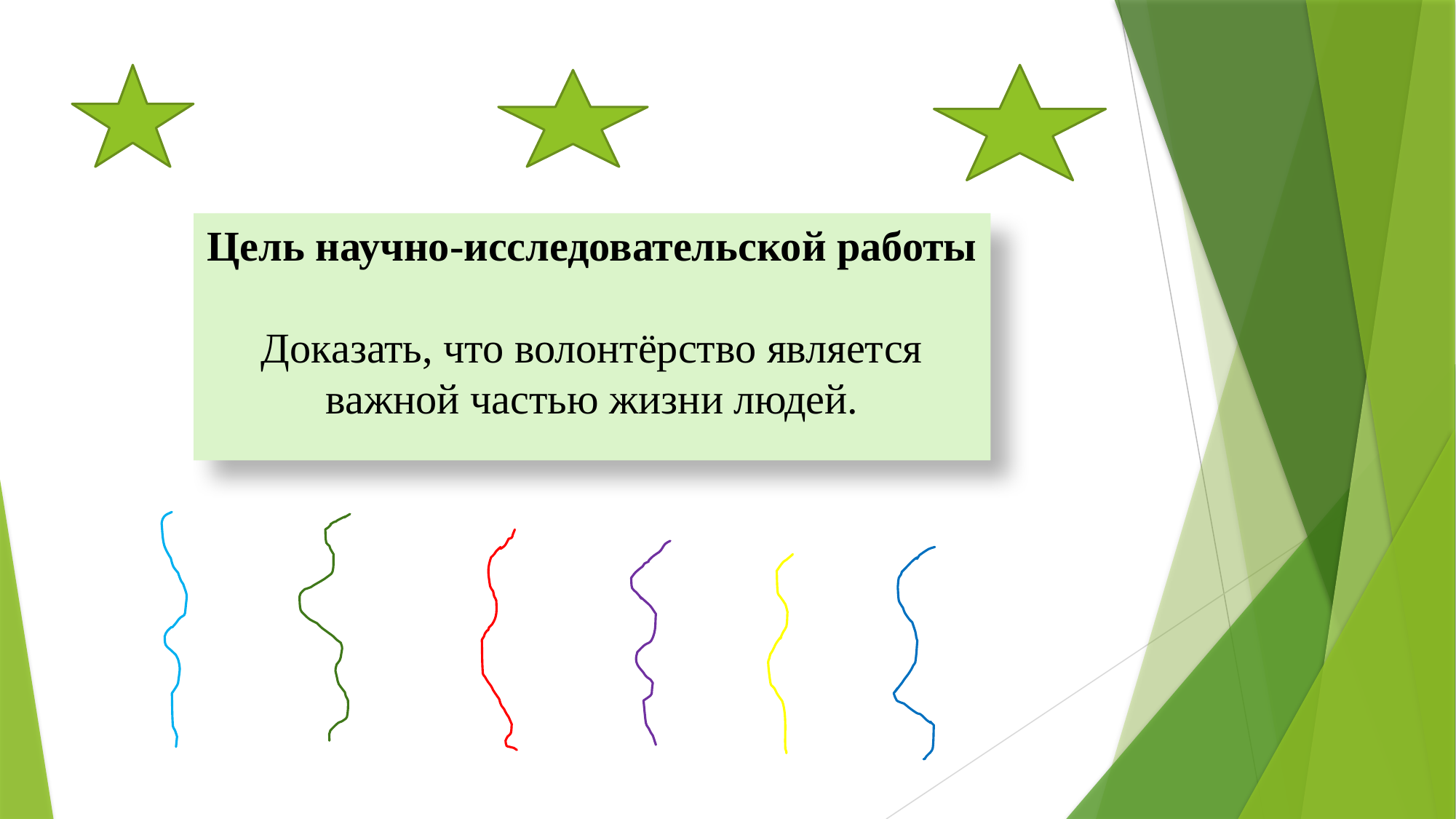

Цель научно-исследовательской работы

Доказать, что волонтёрство является важной частью жизни людей.